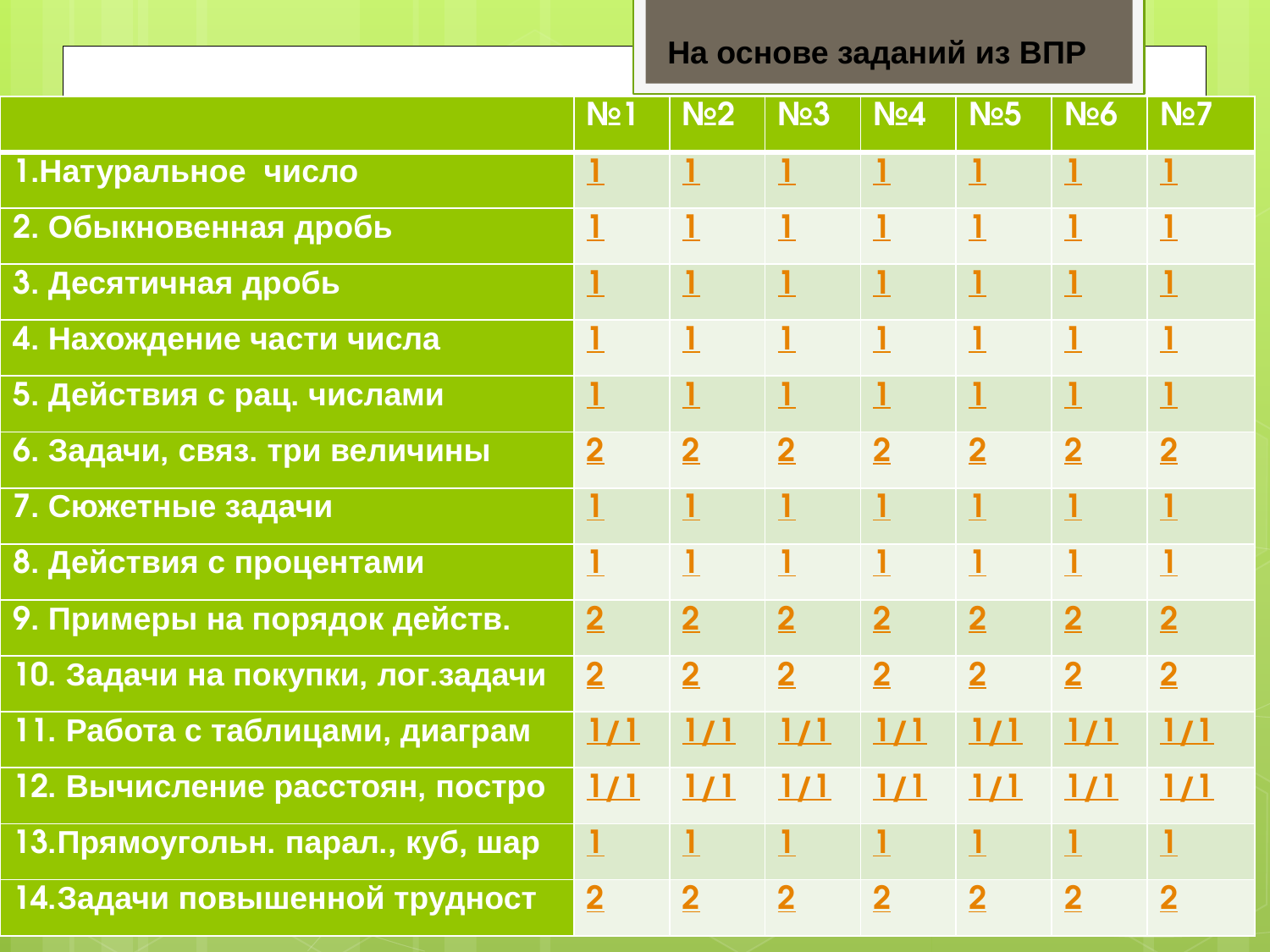

На основе заданий из ВПР
|  | №1 | №2 | №3 | №4 | №5 | №6 | №7 |
| --- | --- | --- | --- | --- | --- | --- | --- |
| 1.Натуральное число | 1 | 1 | 1 | 1 | 1 | 1 | 1 |
| 2. Обыкновенная дробь | 1 | 1 | 1 | 1 | 1 | 1 | 1 |
| 3. Десятичная дробь | 1 | 1 | 1 | 1 | 1 | 1 | 1 |
| 4. Нахождение части числа | 1 | 1 | 1 | 1 | 1 | 1 | 1 |
| 5. Действия с рац. числами | 1 | 1 | 1 | 1 | 1 | 1 | 1 |
| 6. Задачи, связ. три величины | 2 | 2 | 2 | 2 | 2 | 2 | 2 |
| 7. Сюжетные задачи | 1 | 1 | 1 | 1 | 1 | 1 | 1 |
| 8. Действия с процентами | 1 | 1 | 1 | 1 | 1 | 1 | 1 |
| 9. Примеры на порядок действ. | 2 | 2 | 2 | 2 | 2 | 2 | 2 |
| 10. Задачи на покупки, лог.задачи | 2 | 2 | 2 | 2 | 2 | 2 | 2 |
| 11. Работа с таблицами, диаграм | 1/1 | 1/1 | 1/1 | 1/1 | 1/1 | 1/1 | 1/1 |
| 12. Вычисление расстоян, постро | 1/1 | 1/1 | 1/1 | 1/1 | 1/1 | 1/1 | 1/1 |
| 13.Прямоугольн. парал., куб, шар | 1 | 1 | 1 | 1 | 1 | 1 | 1 |
| 14.Задачи повышенной трудност | 2 | 2 | 2 | 2 | 2 | 2 | 2 |